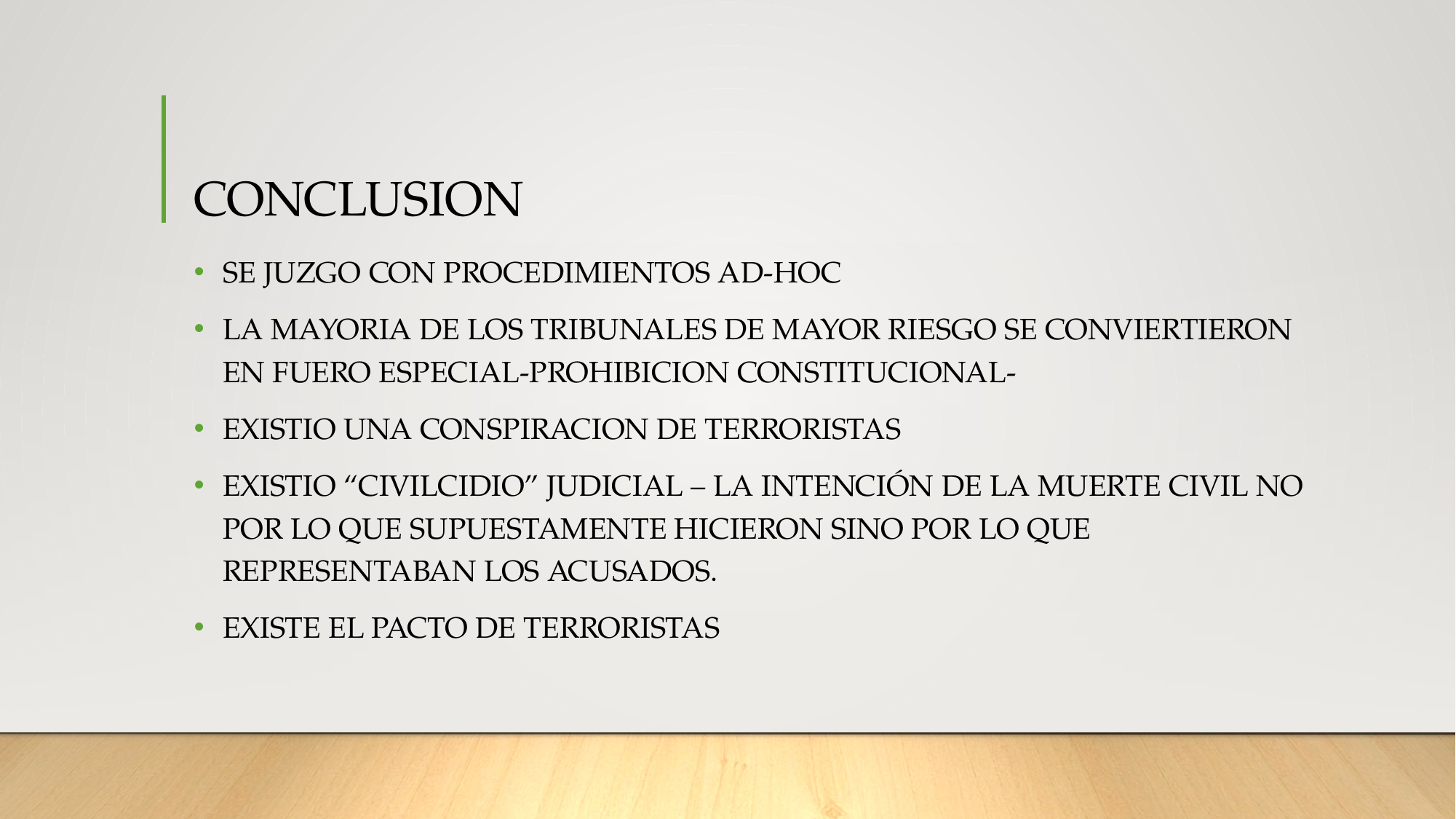

# CONCLUSION
SE JUZGO CON PROCEDIMIENTOS AD-HOC
LA MAYORIA DE LOS TRIBUNALES DE MAYOR RIESGO SE CONVIERTIERON EN FUERO ESPECIAL-PROHIBICION CONSTITUCIONAL-
EXISTIO UNA CONSPIRACION DE TERRORISTAS
EXISTIO “CIVILCIDIO” JUDICIAL – LA INTENCIÓN DE LA MUERTE CIVIL NO POR LO QUE SUPUESTAMENTE HICIERON SINO POR LO QUE REPRESENTABAN LOS ACUSADOS.
EXISTE EL PACTO DE TERRORISTAS